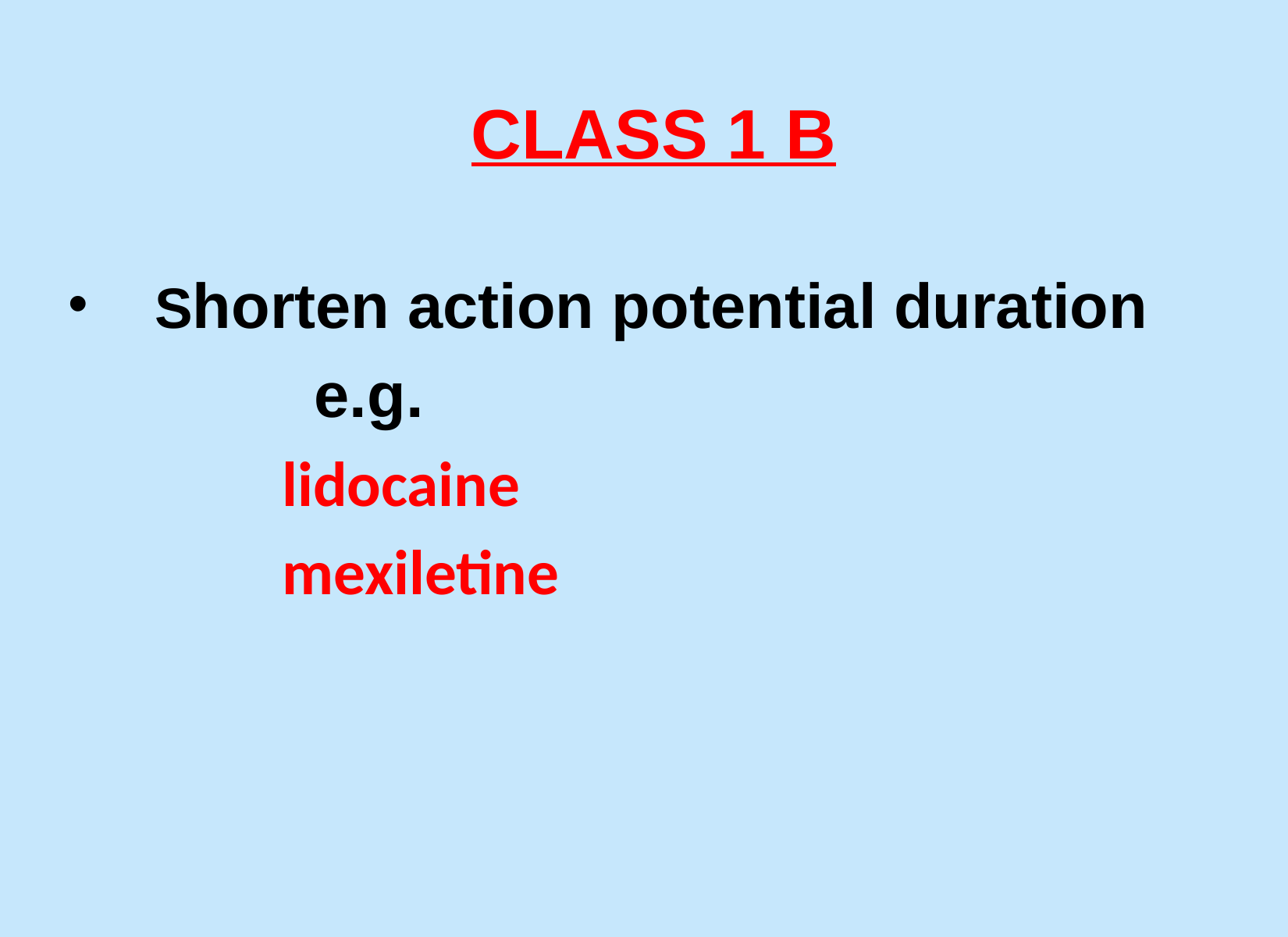

CLASS 1 B

   Shorten action potential duration
              e.g.
               lidocaine
               mexiletine